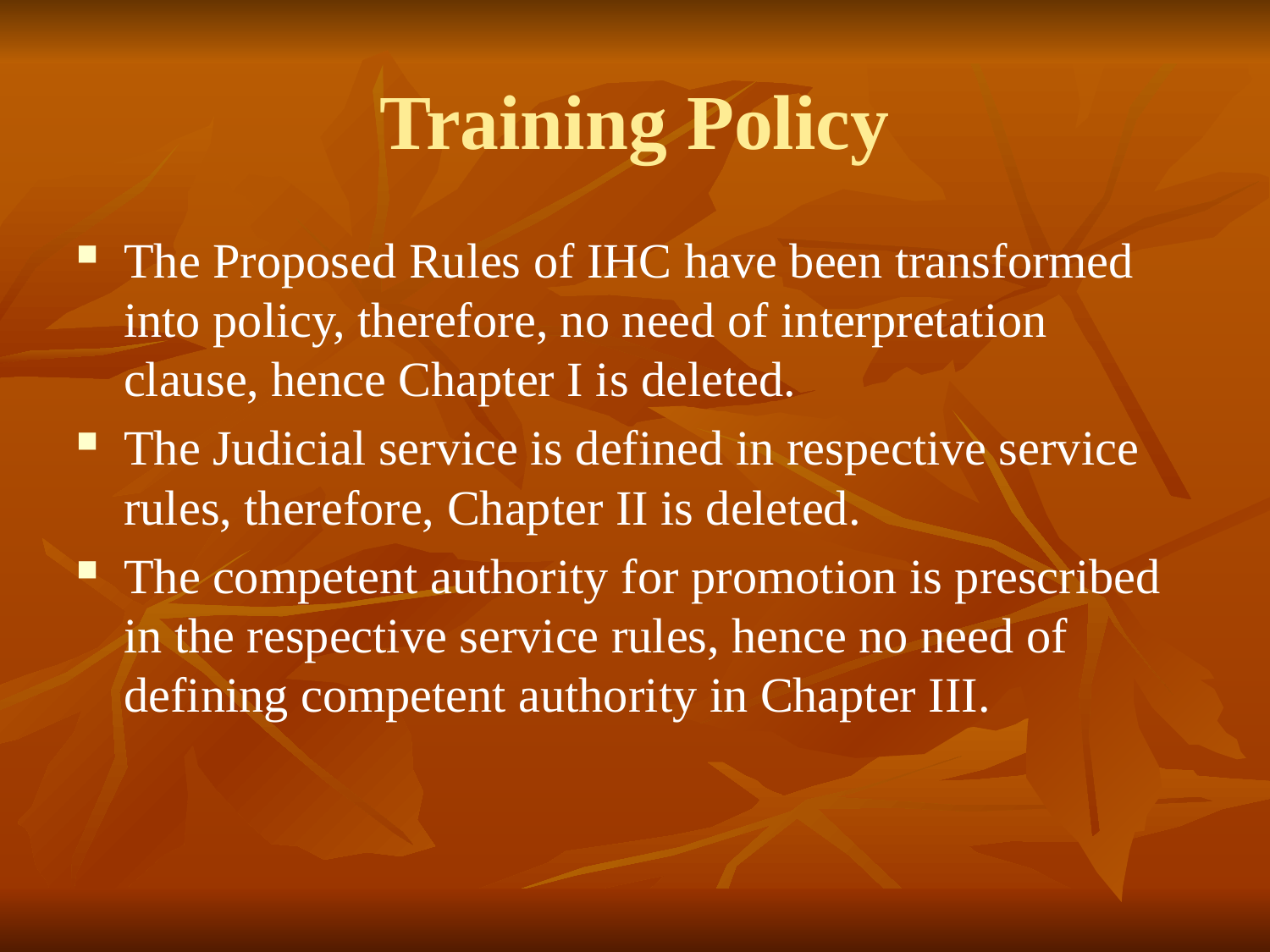

# Training Policy
The Proposed Rules of IHC have been transformed into policy, therefore, no need of interpretation clause, hence Chapter I is deleted.
The Judicial service is defined in respective service rules, therefore, Chapter II is deleted.
The competent authority for promotion is prescribed in the respective service rules, hence no need of defining competent authority in Chapter III.